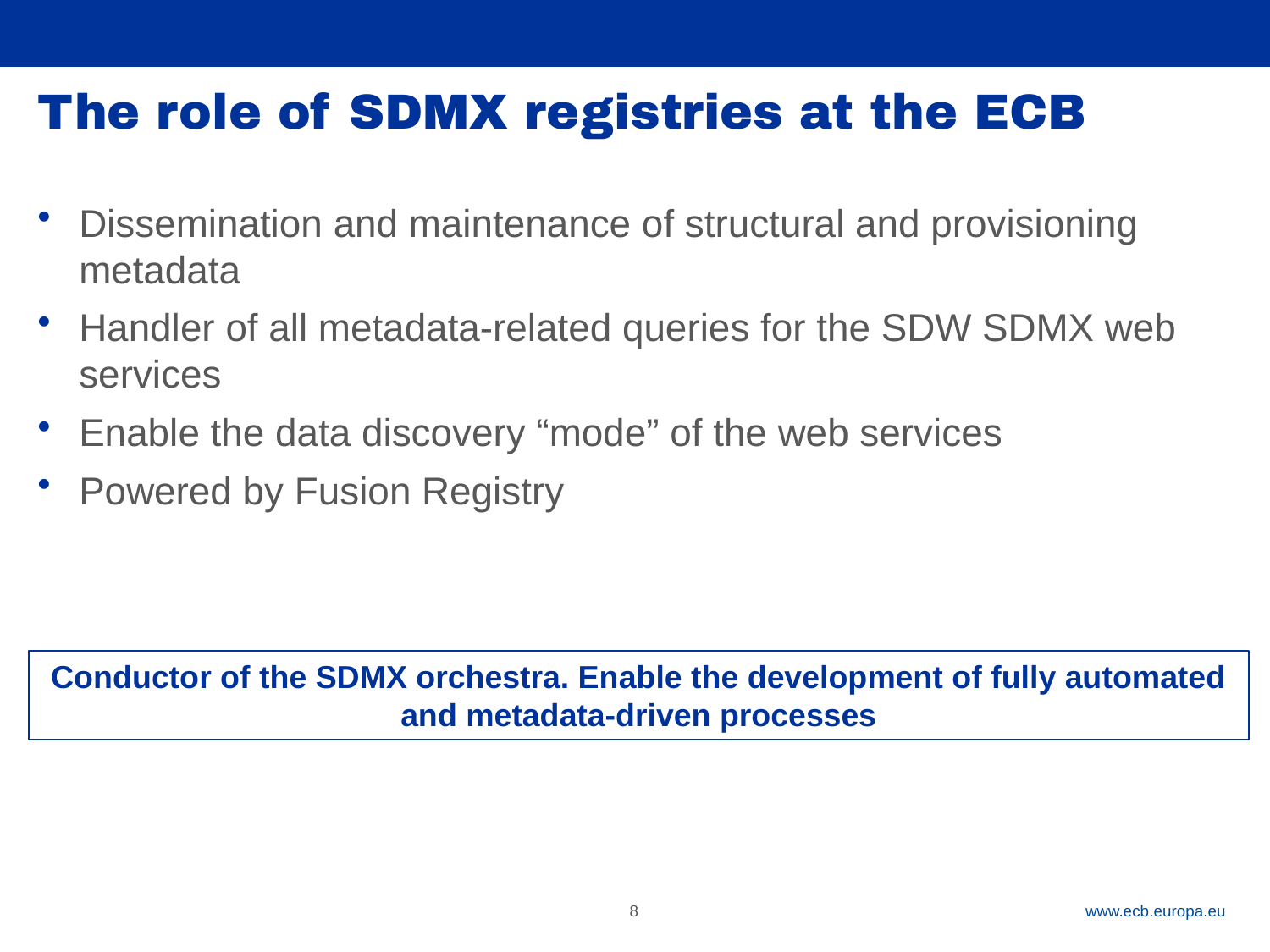

# The role of SDMX registries at the ECB
Dissemination and maintenance of structural and provisioning metadata
Handler of all metadata-related queries for the SDW SDMX web services
Enable the data discovery “mode” of the web services
Powered by Fusion Registry

Conductor of the SDMX orchestra. Enable the development of fully automated and metadata-driven processes
8